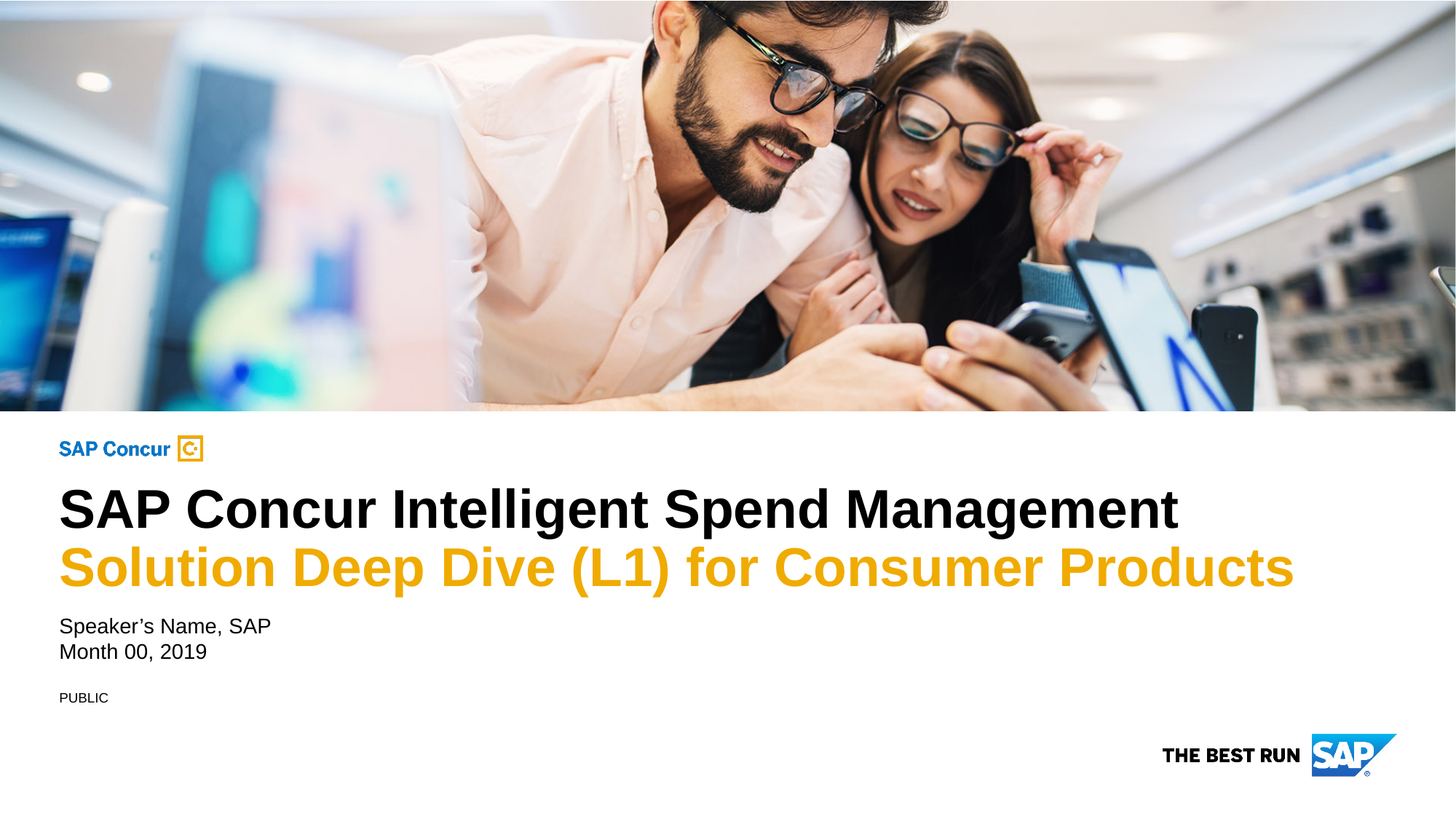

Swap out image for more Consumer Products appropriate
SAP Concur Intelligent Spend Management
Solution Deep Dive (L1) for Consumer Products
Speaker’s Name, SAP
Month 00, 2019